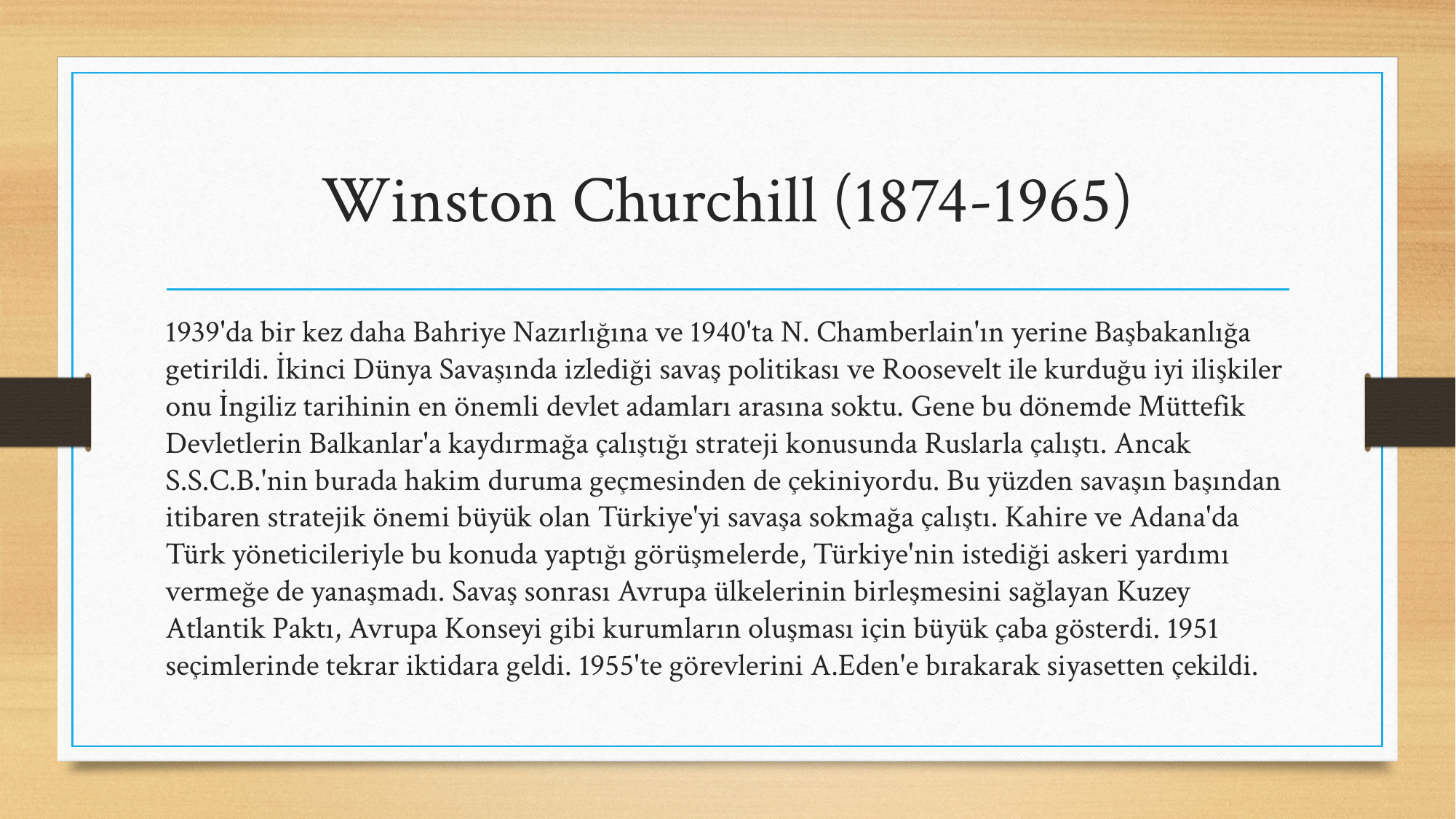

# Winston Churchill (1874-1965)
1939'da bir kez daha Bahriye Nazırlığına ve 1940'ta N. Chamberlain'ın yerine Başbakanlığa getirildi. İkinci Dünya Savaşında izlediği savaş politikası ve Roosevelt ile kurduğu iyi ilişkiler onu İngiliz tarihinin en önemli devlet adamları arasına soktu. Gene bu dönemde Müttefik Devletlerin Balkanlar'a kaydırmağa çalıştığı strateji konusunda Ruslarla çalıştı. Ancak S.S.C.B.'nin burada hakim duruma geçmesinden de çekiniyordu. Bu yüzden savaşın başından itibaren stratejik önemi büyük olan Türkiye'yi savaşa sokmağa çalıştı. Kahire ve Adana'da Türk yöneticileriyle bu konuda yaptığı görüşmelerde, Türkiye'nin istediği askeri yardımı vermeğe de yanaşmadı. Savaş sonrası Avrupa ülkelerinin birleşmesini sağlayan Kuzey Atlantik Paktı, Avrupa Konseyi gibi kurumların oluşması için büyük çaba gösterdi. 1951 seçimlerinde tekrar iktidara geldi. 1955'te görevlerini A.Eden'e bırakarak siyasetten çekildi.